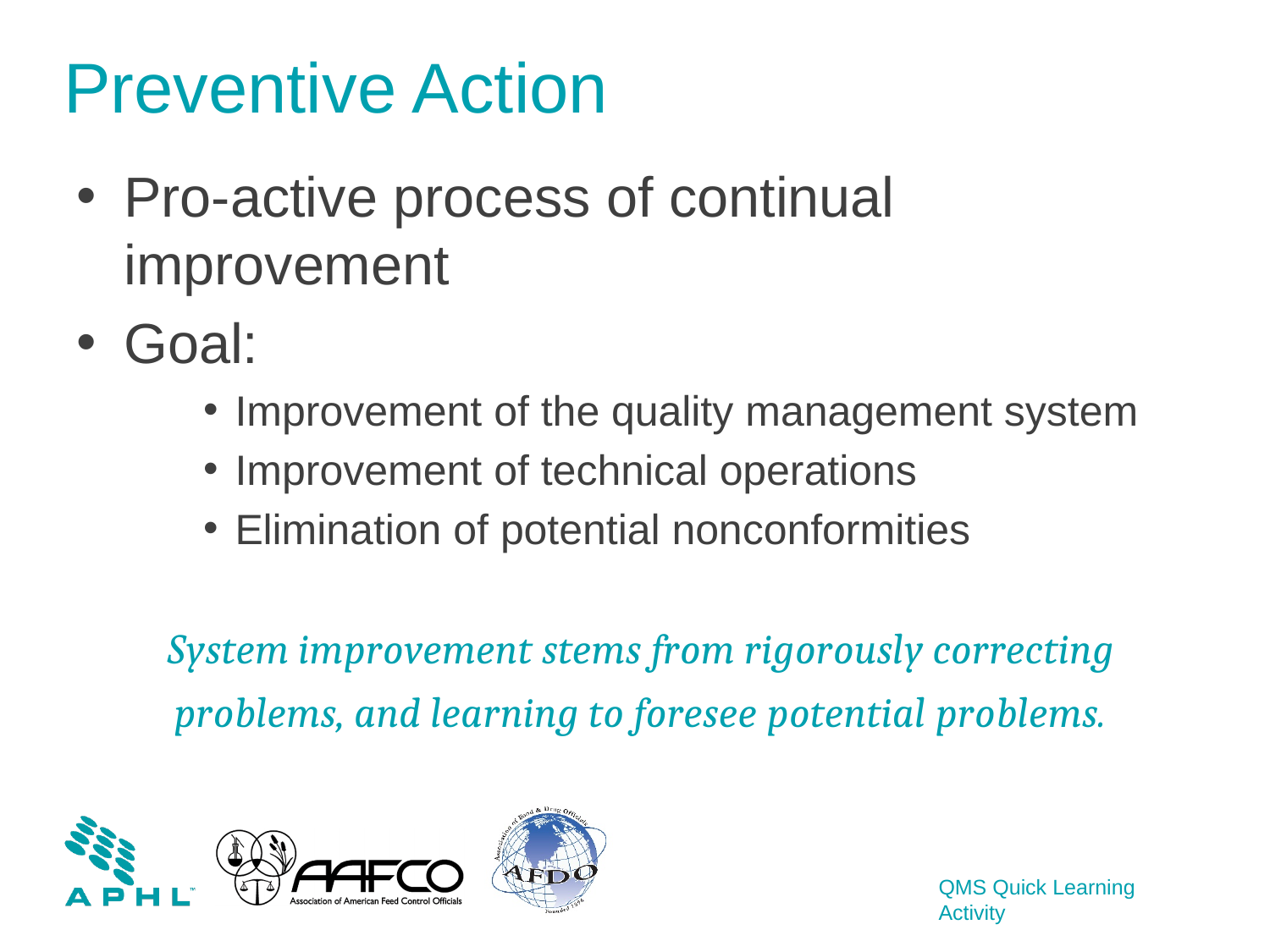

# Preventive Action
Pro-active process of continual improvement
Goal:
Improvement of the quality management system
Improvement of technical operations
Elimination of potential nonconformities
System improvement stems from rigorously correcting problems, and learning to foresee potential problems.